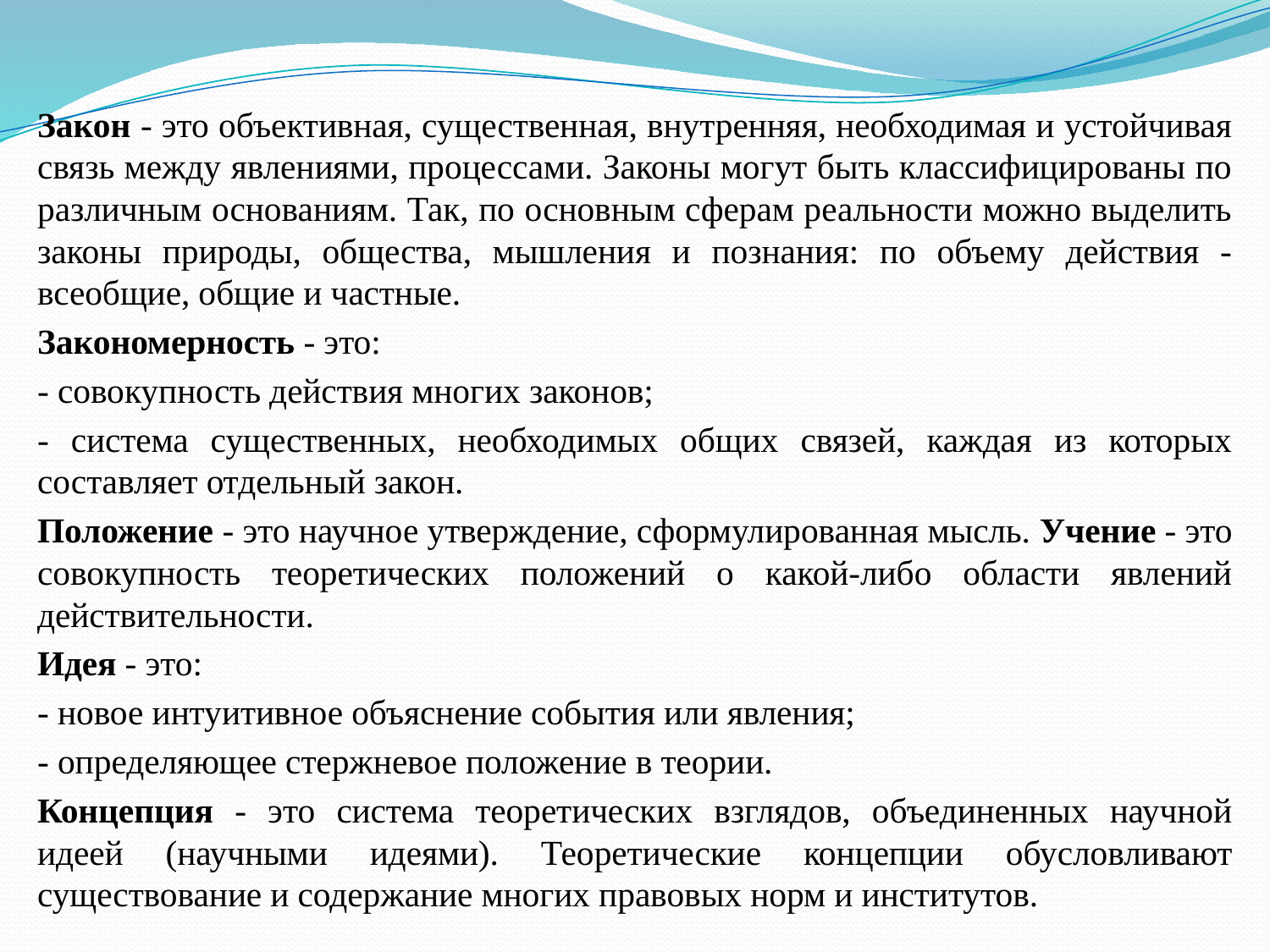

Закон - это объективная, существенная, внутренняя, необходимая и устойчивая связь между явлениями, процессами. Законы могут быть классифицированы по различным основаниям. Так, по основным сферам реальности можно выделить законы природы, общества, мышления и познания: по объему действия - всеобщие, общие и частные.
Закономерность - это:
- совокупность действия многих законов;
- система существенных, необходимых общих связей, каждая из которых составляет отдельный закон.
Положение - это научное утверждение, сформулированная мысль. Учение - это совокупность теоретических положений о какой-либо области явлений действительности.
Идея - это:
- новое интуитивное объяснение события или явления;
- определяющее стержневое положение в теории.
Концепция - это система теоретических взглядов, объединенных научной идеей (научными идеями). Теоретические концепции обусловливают существование и содержание многих правовых норм и институтов.